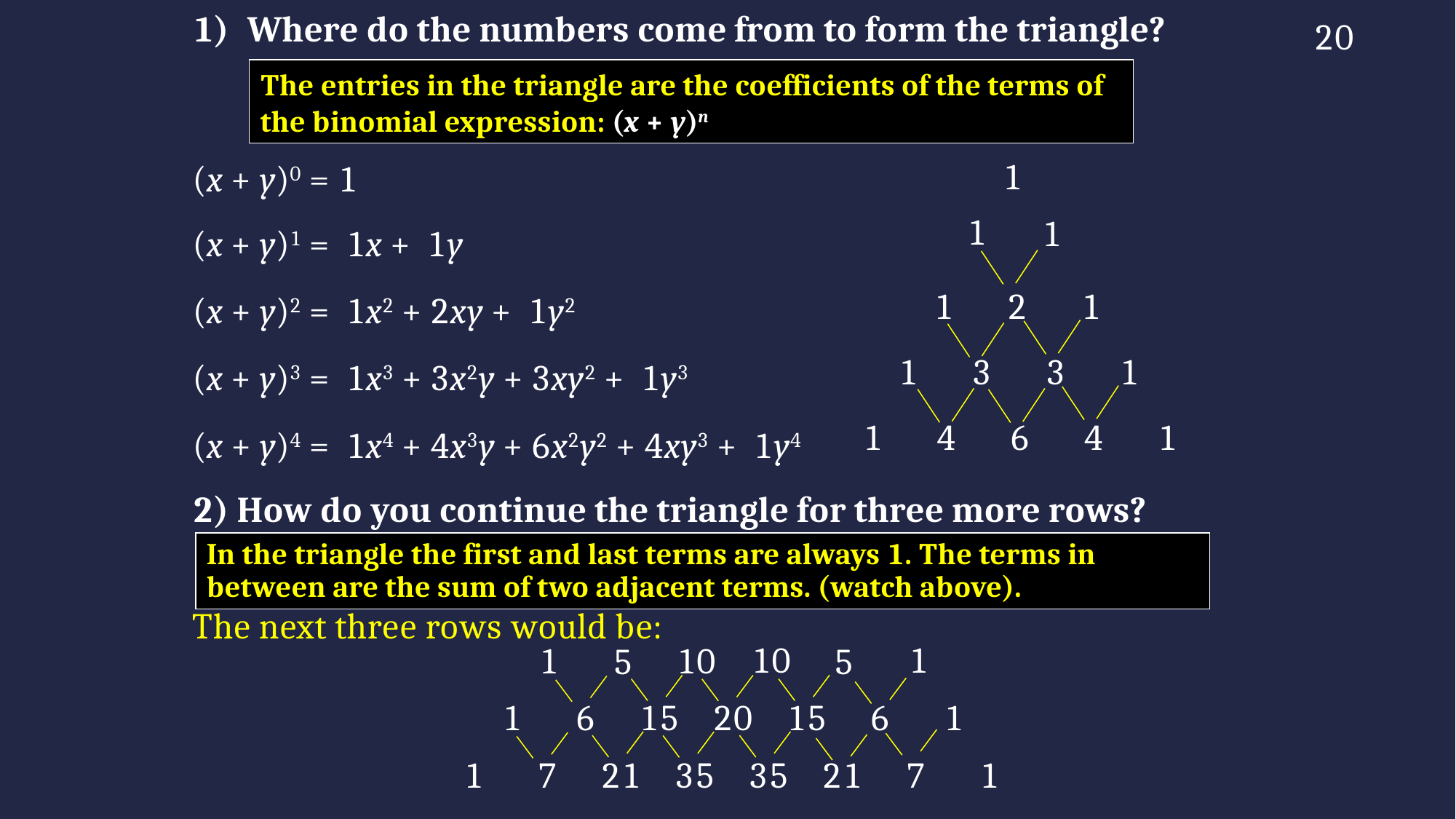

Where do the numbers come from to form the triangle?
20
The entries in the triangle are the coefficients of the terms of the binomial expression: (x + y)n
1
(x + y)0 = 1
1
1
(x + y)1 =  1x +  1y

1
2
1
(x + y)2 =  1x2 + 2xy +  1y2

1
1
3
3
(x + y)3 =  1x3 + 3x2y + 3xy2 +  1y3

4
6
4
1
1
(x + y)4 =  1x4 + 4x3y + 6x2y2 + 4xy3 +  1y4
2) How do you continue the triangle for three more rows?
In the triangle the first and last terms are always 1. The terms in between are the sum of two adjacent terms. (watch above).
The next three rows would be:
1
10
1
10
5
5

20
1
15
15
6
1
6

21
1
7
21
35
35
7
1